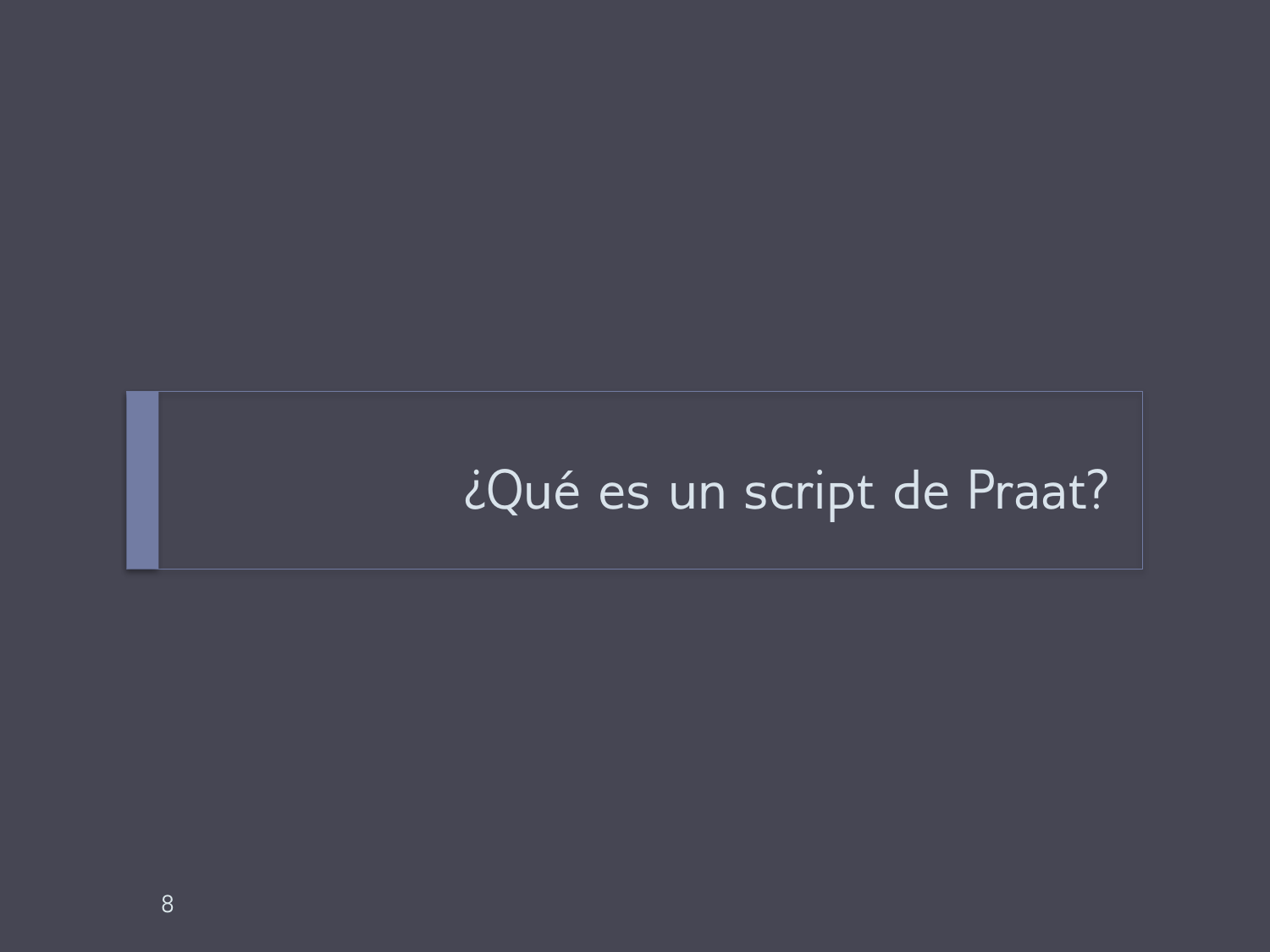

# ¿Qué es un script de Praat?
8